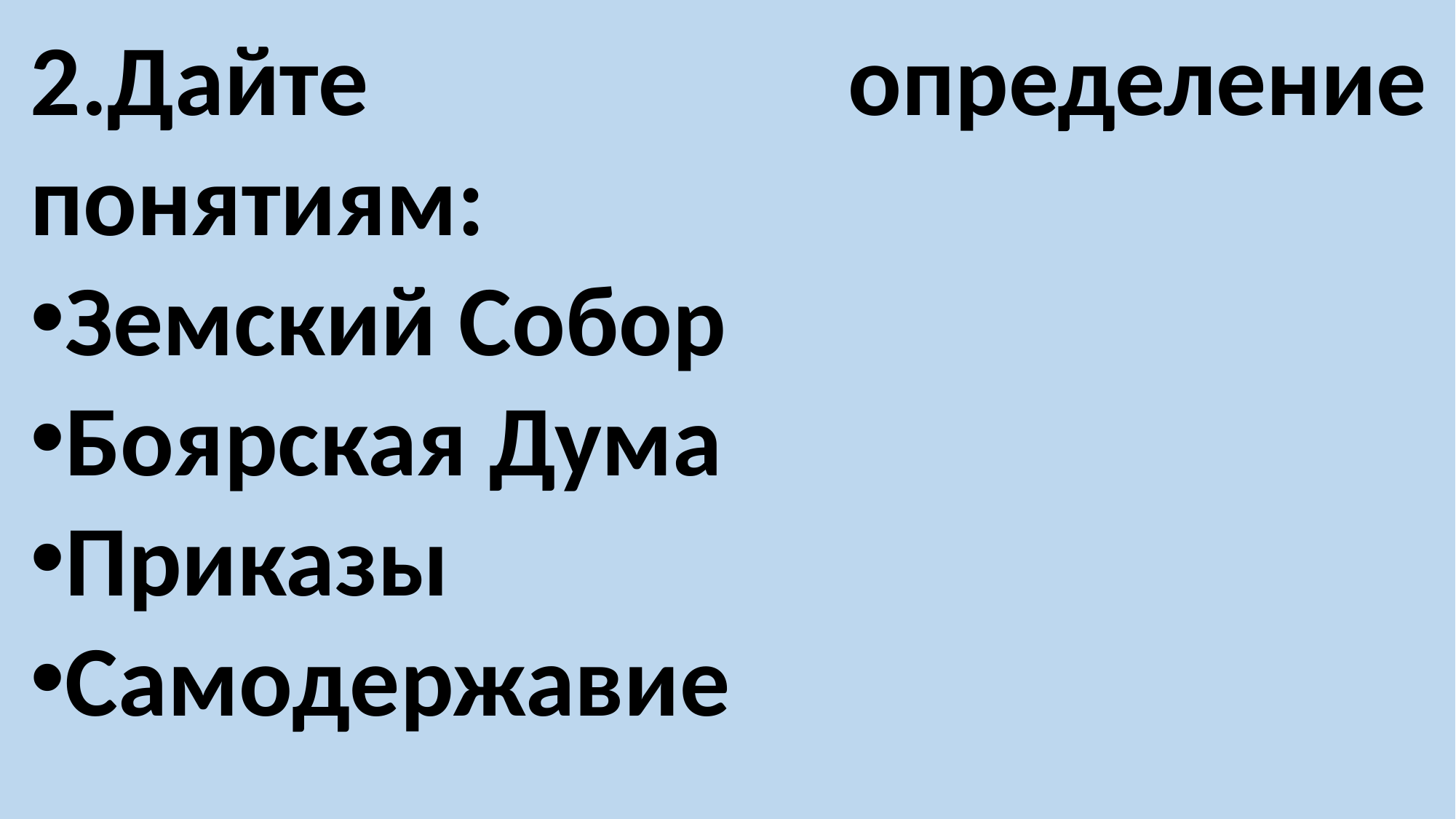

2.Дайте определение понятиям:
Земский Собор
Боярская Дума
Приказы
Самодержавие